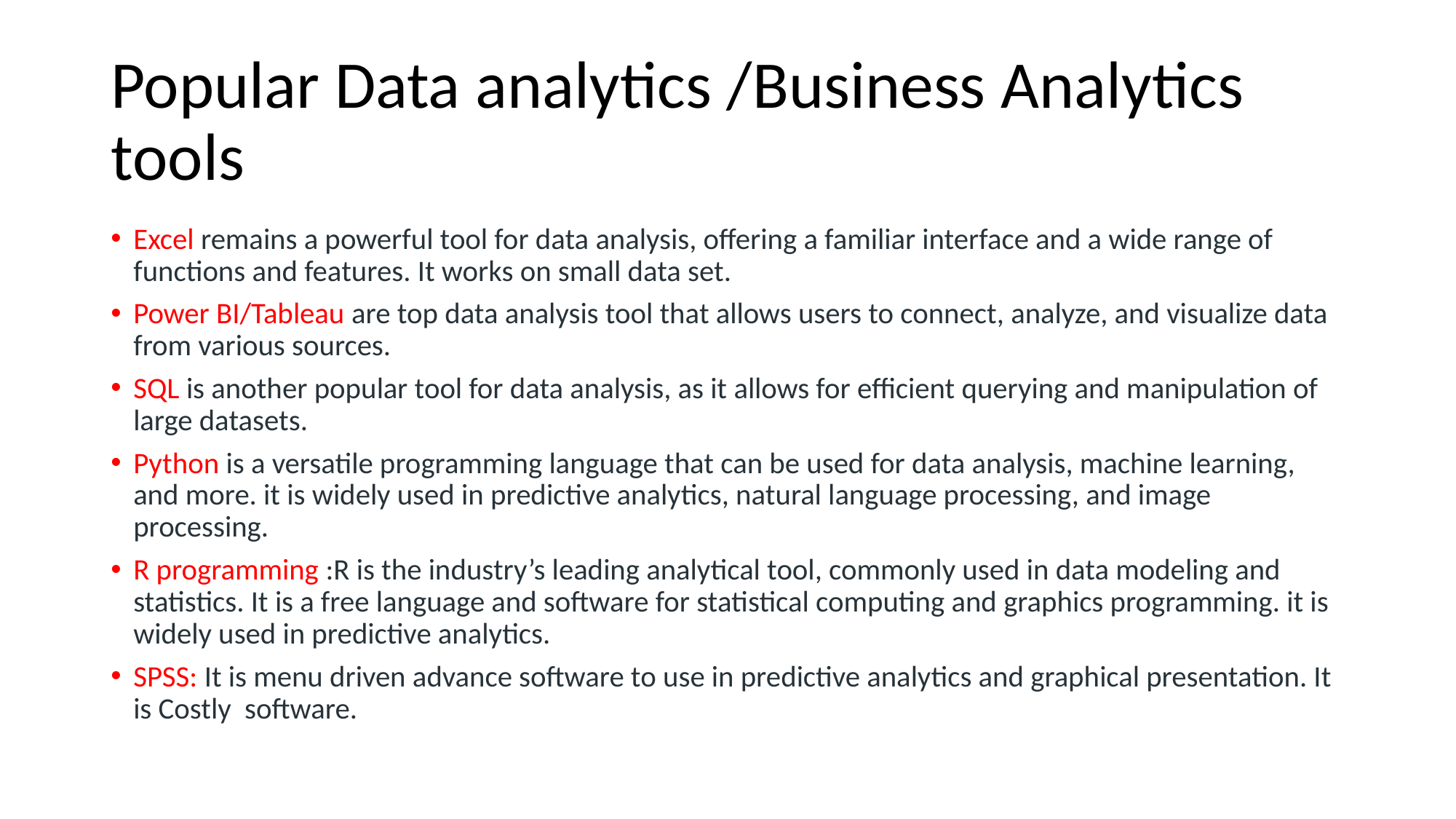

# Popular Data analytics /Business Analytics tools
Excel remains a powerful tool for data analysis, offering a familiar interface and a wide range of functions and features. It works on small data set.
Power BI/Tableau are top data analysis tool that allows users to connect, analyze, and visualize data from various sources.
SQL is another popular tool for data analysis, as it allows for efficient querying and manipulation of large datasets.
Python is a versatile programming language that can be used for data analysis, machine learning, and more. it is widely used in predictive analytics, natural language processing, and image processing.
R programming :R is the industry’s leading analytical tool, commonly used in data modeling and statistics. It is a free language and software for statistical computing and graphics programming. it is widely used in predictive analytics.
SPSS: It is menu driven advance software to use in predictive analytics and graphical presentation. It is Costly  software.